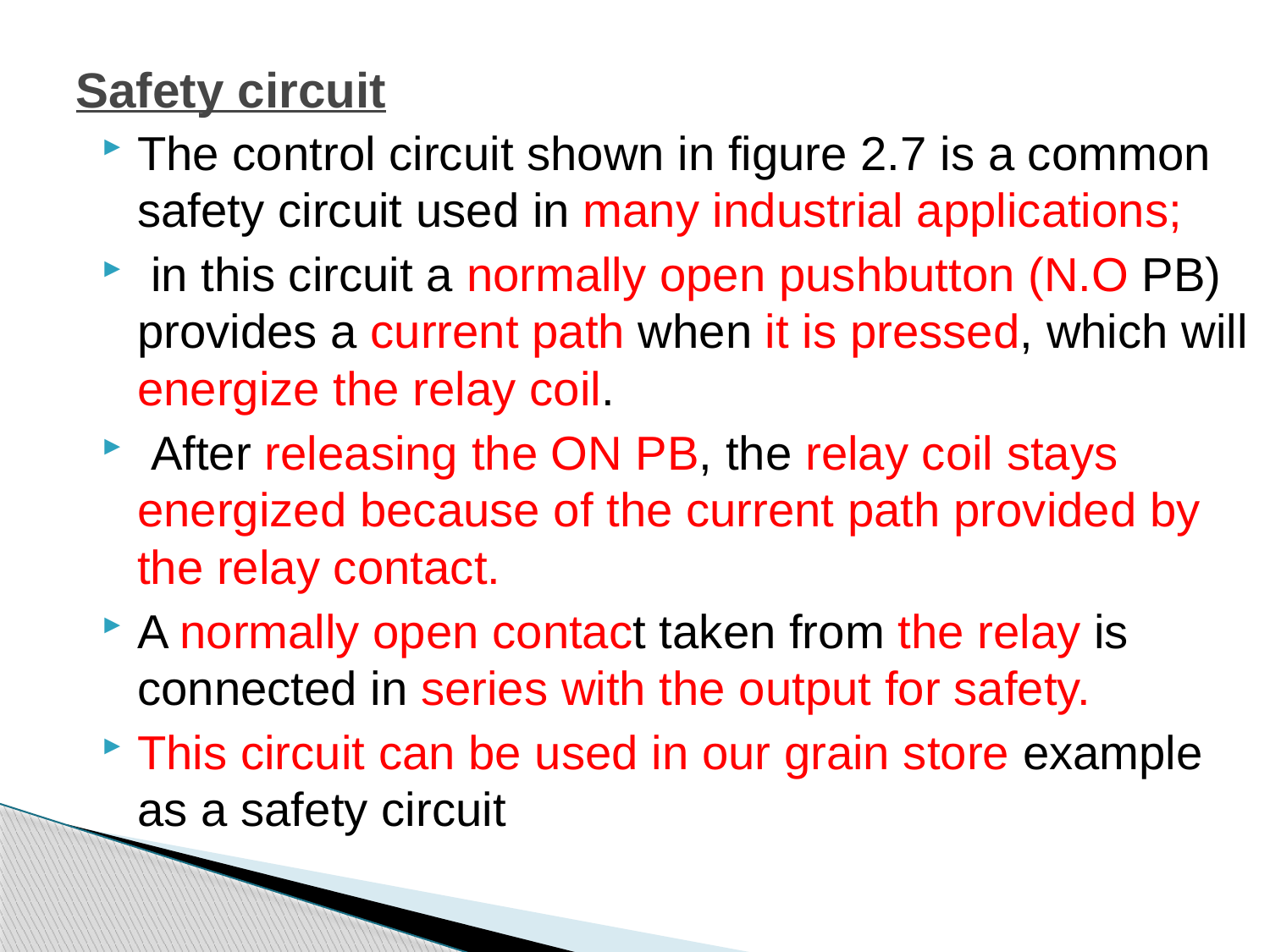

# Safety circuit
The control circuit shown in figure 2.7 is a common safety circuit used in many industrial applications;
 in this circuit a normally open pushbutton (N.O PB) provides a current path when it is pressed, which will energize the relay coil.
 After releasing the ON PB, the relay coil stays energized because of the current path provided by the relay contact.
A normally open contact taken from the relay is connected in series with the output for safety.
This circuit can be used in our grain store example as a safety circuit